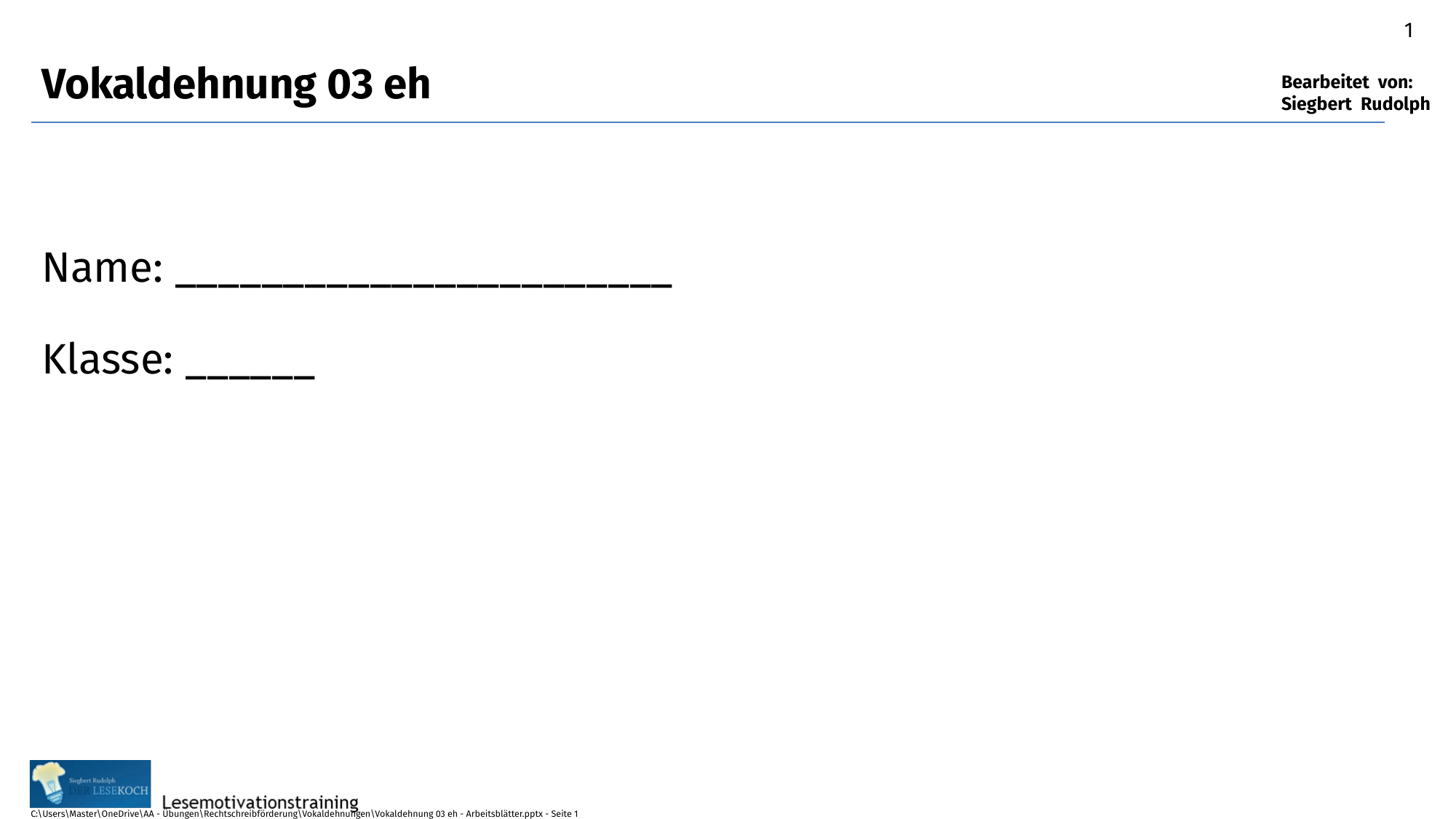

# Vokaldehnung 03 eh Name: _______________________ Klasse: ______
1

C:\Users\Master\OneDrive\AA - Übungen\Rechtschreibförderung\Vokaldehnungen\Vokaldehnung 03 eh - Arbeitsblätter.pptx - Seite 1